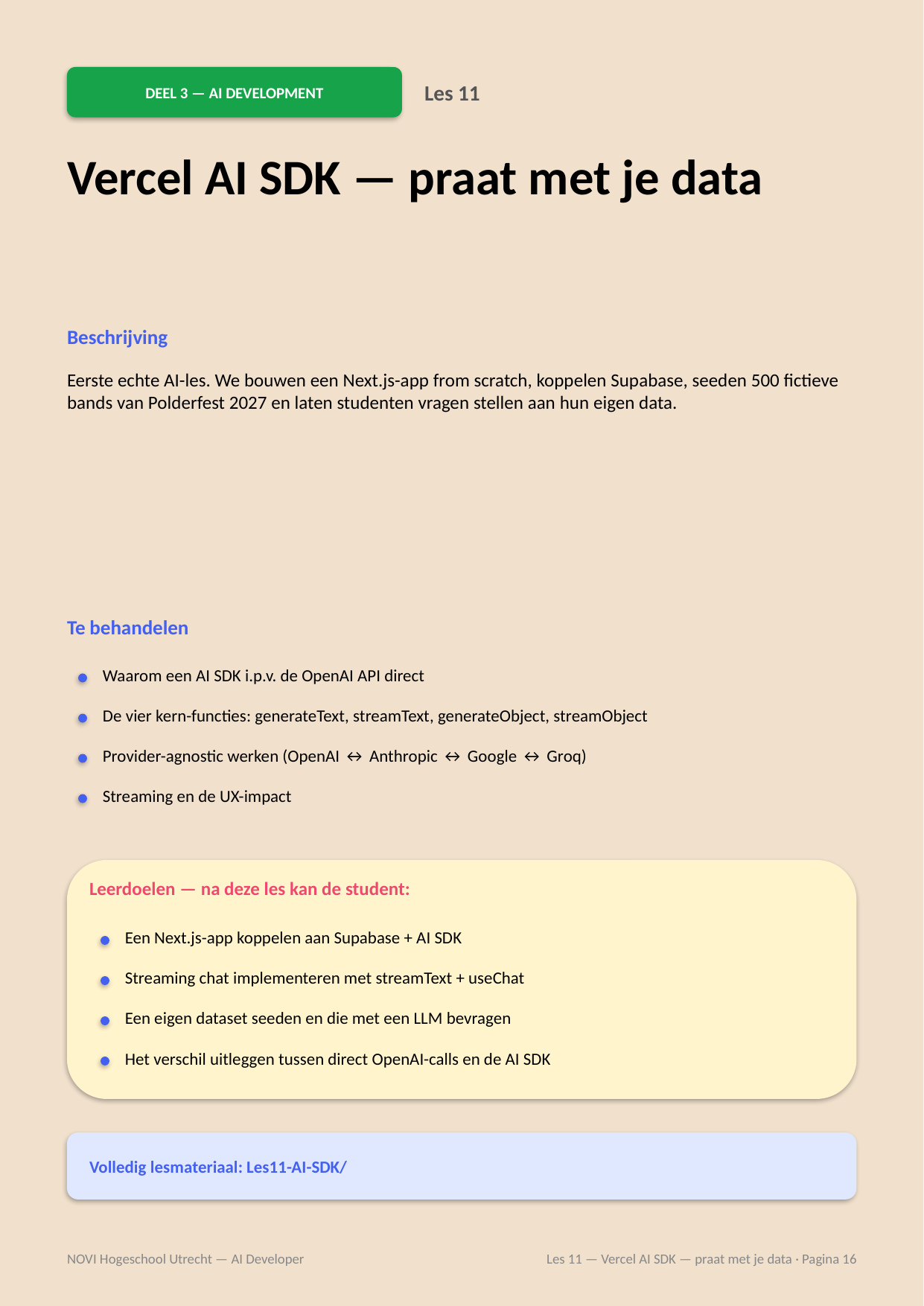

DEEL 3 — AI DEVELOPMENT
Les 11
Vercel AI SDK — praat met je data
Beschrijving
Eerste echte AI-les. We bouwen een Next.js-app from scratch, koppelen Supabase, seeden 500 fictieve bands van Polderfest 2027 en laten studenten vragen stellen aan hun eigen data.
Te behandelen
Waarom een AI SDK i.p.v. de OpenAI API direct

De vier kern-functies: generateText, streamText, generateObject, streamObject

Provider-agnostic werken (OpenAI ↔ Anthropic ↔ Google ↔ Groq)

Streaming en de UX-impact

Leerdoelen — na deze les kan de student:
Een Next.js-app koppelen aan Supabase + AI SDK

Streaming chat implementeren met streamText + useChat

Een eigen dataset seeden en die met een LLM bevragen

Het verschil uitleggen tussen direct OpenAI-calls en de AI SDK

Volledig lesmateriaal: Les11-AI-SDK/
NOVI Hogeschool Utrecht — AI Developer
Les 11 — Vercel AI SDK — praat met je data · Pagina 16